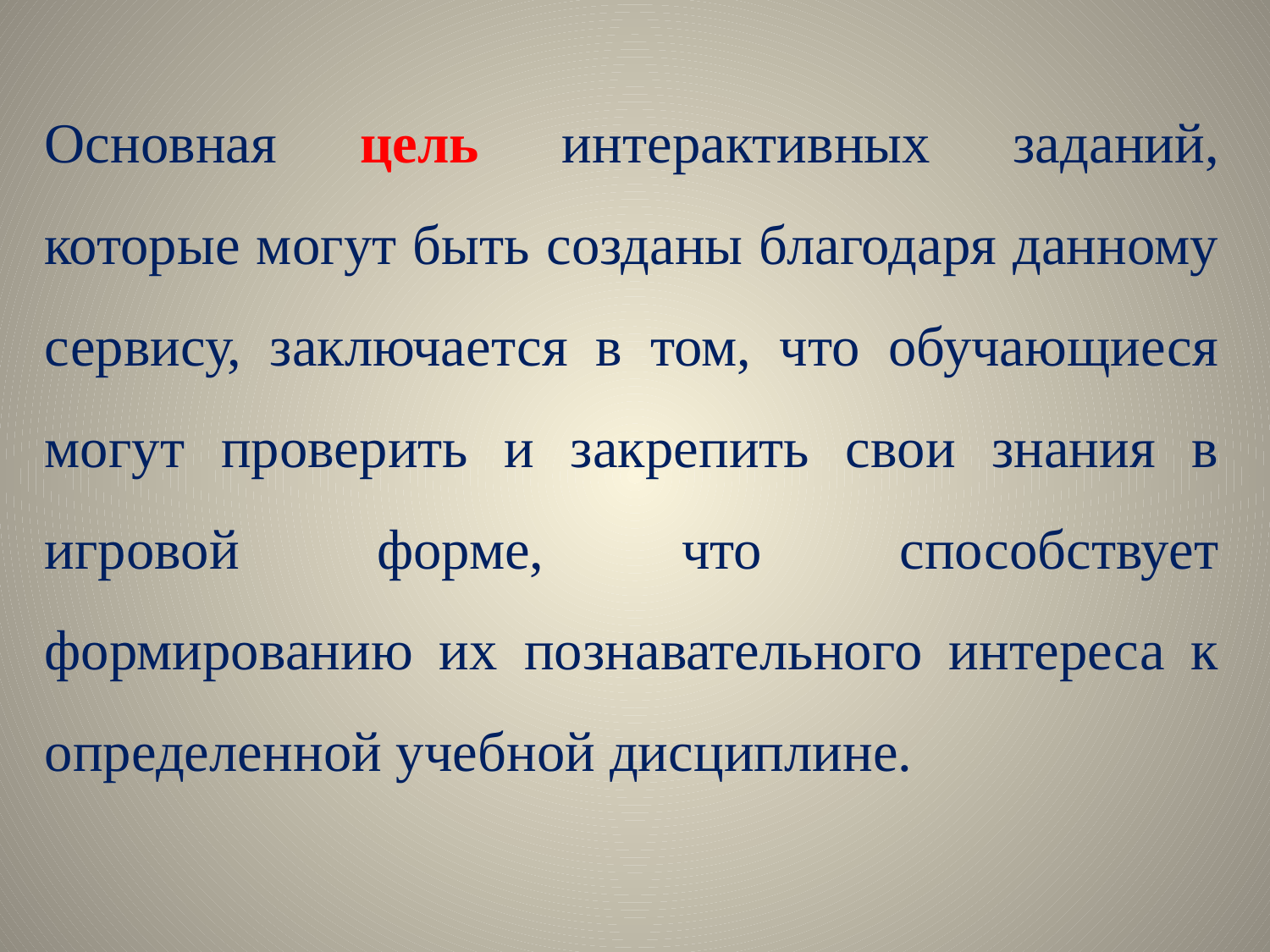

Основная цель интерактивных заданий, которые могут быть созданы благодаря данному сервису, заключается в том, что обучающиеся могут проверить и закрепить свои знания в игровой форме, что способствует формированию их познавательного интереса к определенной учебной дисциплине.